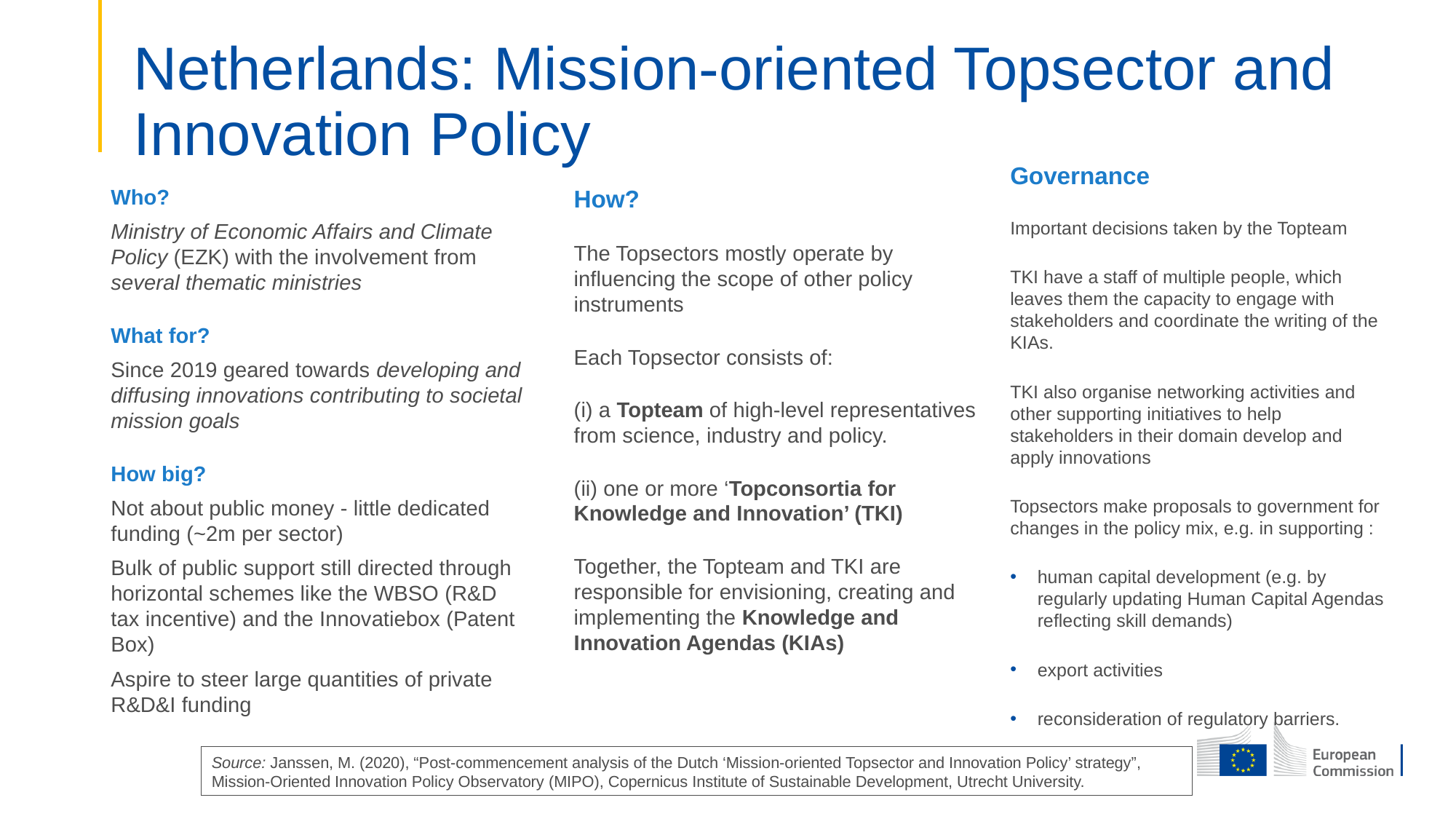

# Netherlands: Mission-oriented Topsector and Innovation Policy
Governance
Important decisions taken by the Topteam
TKI have a staff of multiple people, which leaves them the capacity to engage with stakeholders and coordinate the writing of the KIAs.
TKI also organise networking activities and other supporting initiatives to help stakeholders in their domain develop and apply innovations
Topsectors make proposals to government for changes in the policy mix, e.g. in supporting :
human capital development (e.g. by regularly updating Human Capital Agendas reflecting skill demands)
export activities
reconsideration of regulatory barriers.
Who?
Ministry of Economic Affairs and Climate Policy (EZK) with the involvement from several thematic ministries
What for?
Since 2019 geared towards developing and diffusing innovations contributing to societal mission goals
How big?
Not about public money - little dedicated funding (~2m per sector)
Bulk of public support still directed through horizontal schemes like the WBSO (R&D tax incentive) and the Innovatiebox (Patent Box)
Aspire to steer large quantities of private R&D&I funding

How?
The Topsectors mostly operate by influencing the scope of other policy instruments
Each Topsector consists of:
(i) a Topteam of high-level representatives from science, industry and policy.
(ii) one or more ‘Topconsortia for Knowledge and Innovation’ (TKI)
Together, the Topteam and TKI are responsible for envisioning, creating and implementing the Knowledge and Innovation Agendas (KIAs)
Source: Janssen, M. (2020), “Post-commencement analysis of the Dutch ‘Mission-oriented Topsector and Innovation Policy’ strategy”, Mission-Oriented Innovation Policy Observatory (MIPO), Copernicus Institute of Sustainable Development, Utrecht University.